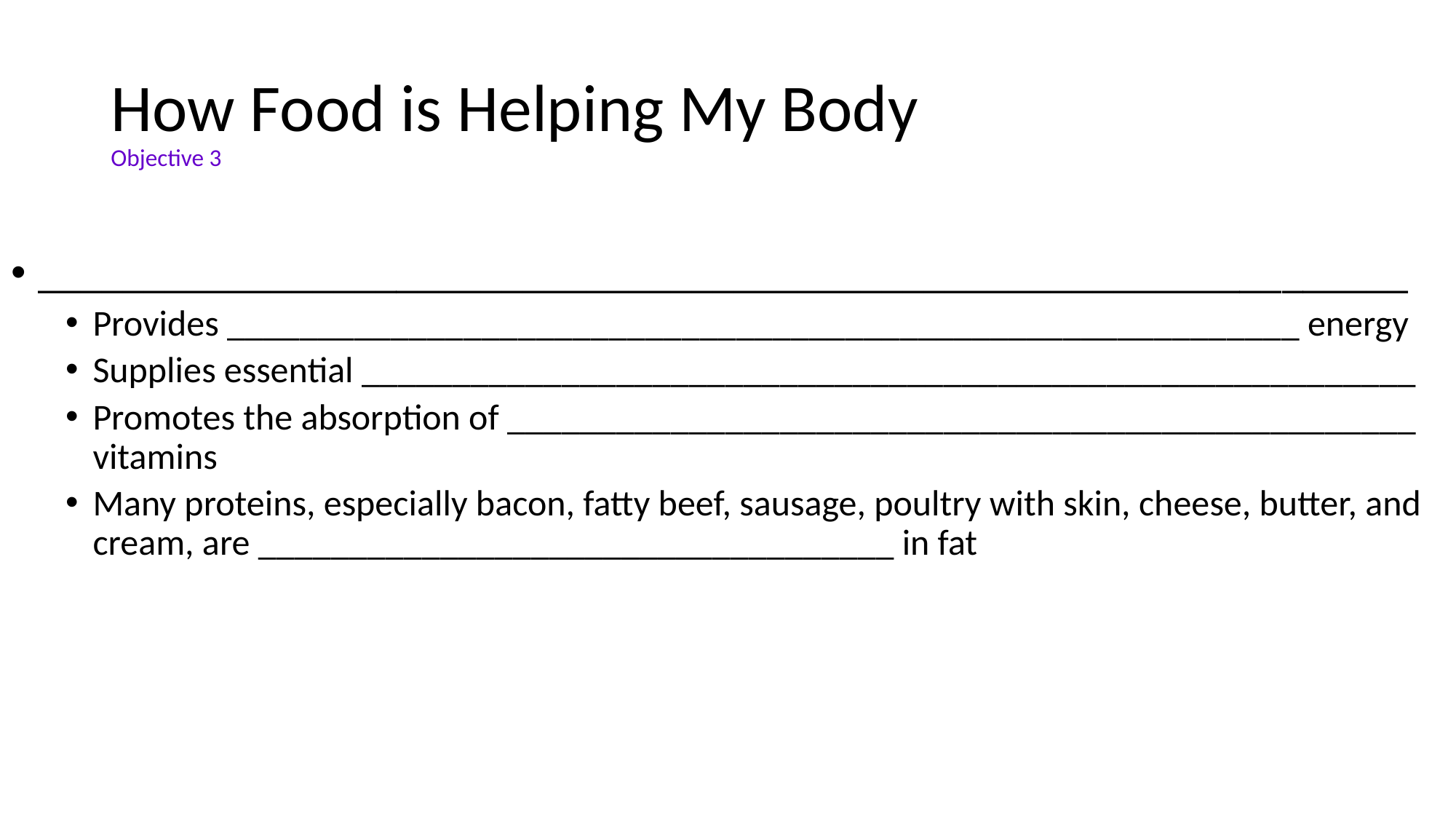

# How Food is Helping My Body Objective 3
_________________________________________________________________
Provides ___________________________________________________________ energy
Supplies essential __________________________________________________________
Promotes the absorption of __________________________________________________ vitamins
Many proteins, especially bacon, fatty beef, sausage, poultry with skin, cheese, butter, and cream, are ___________________________________ in fat